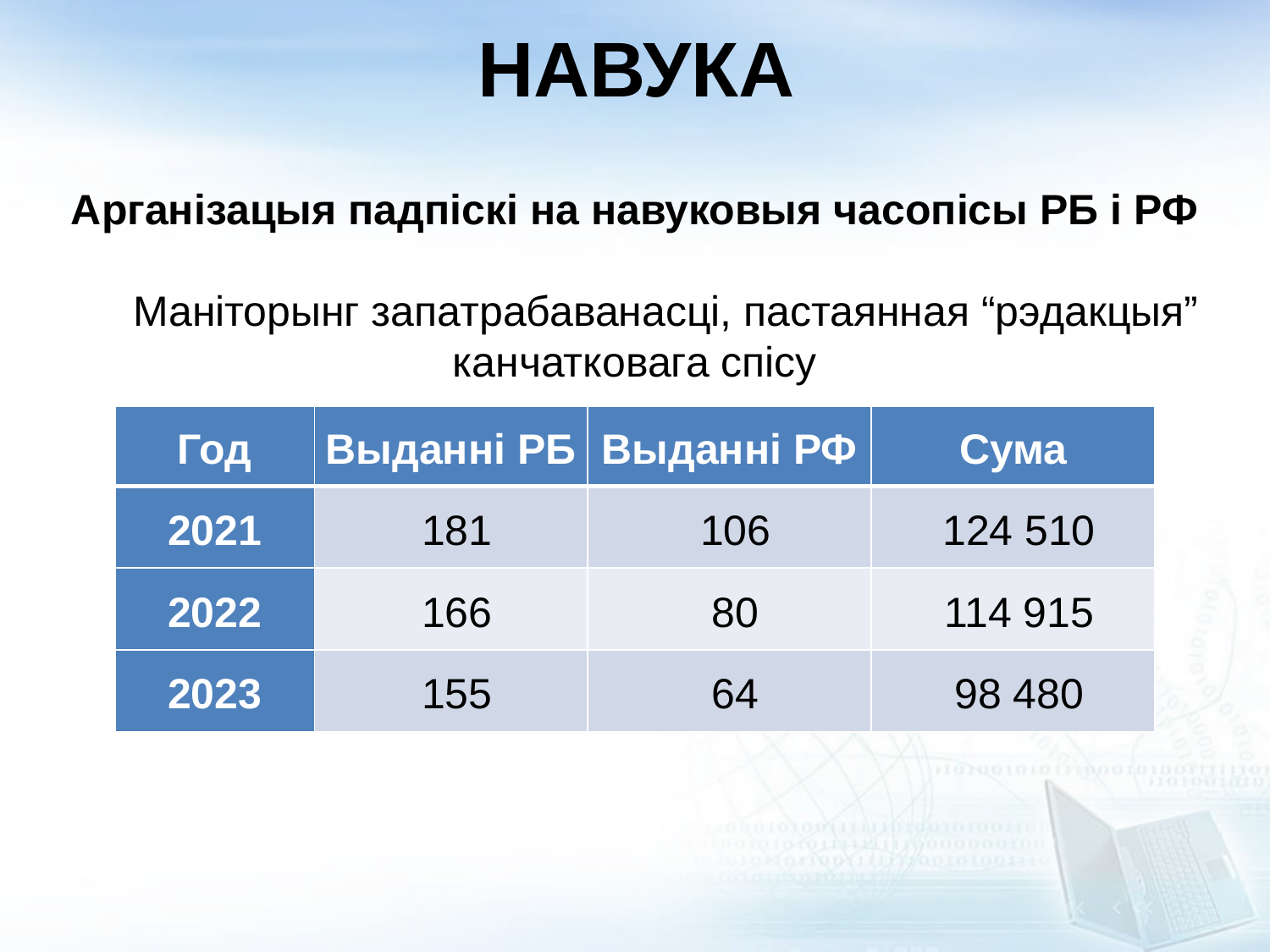

НАВУКА
Арганізацыя падпіскі на навуковыя часопісы РБ і РФ

Маніторынг запатрабаванасці, пастаянная “рэдакцыя” канчатковага спісу
| Год | Выданні РБ | Выданні РФ | Сума |
| --- | --- | --- | --- |
| 2021 | 181 | 106 | 124 510 |
| 2022 | 166 | 80 | 114 915 |
| 2023 | 155 | 64 | 98 480 |